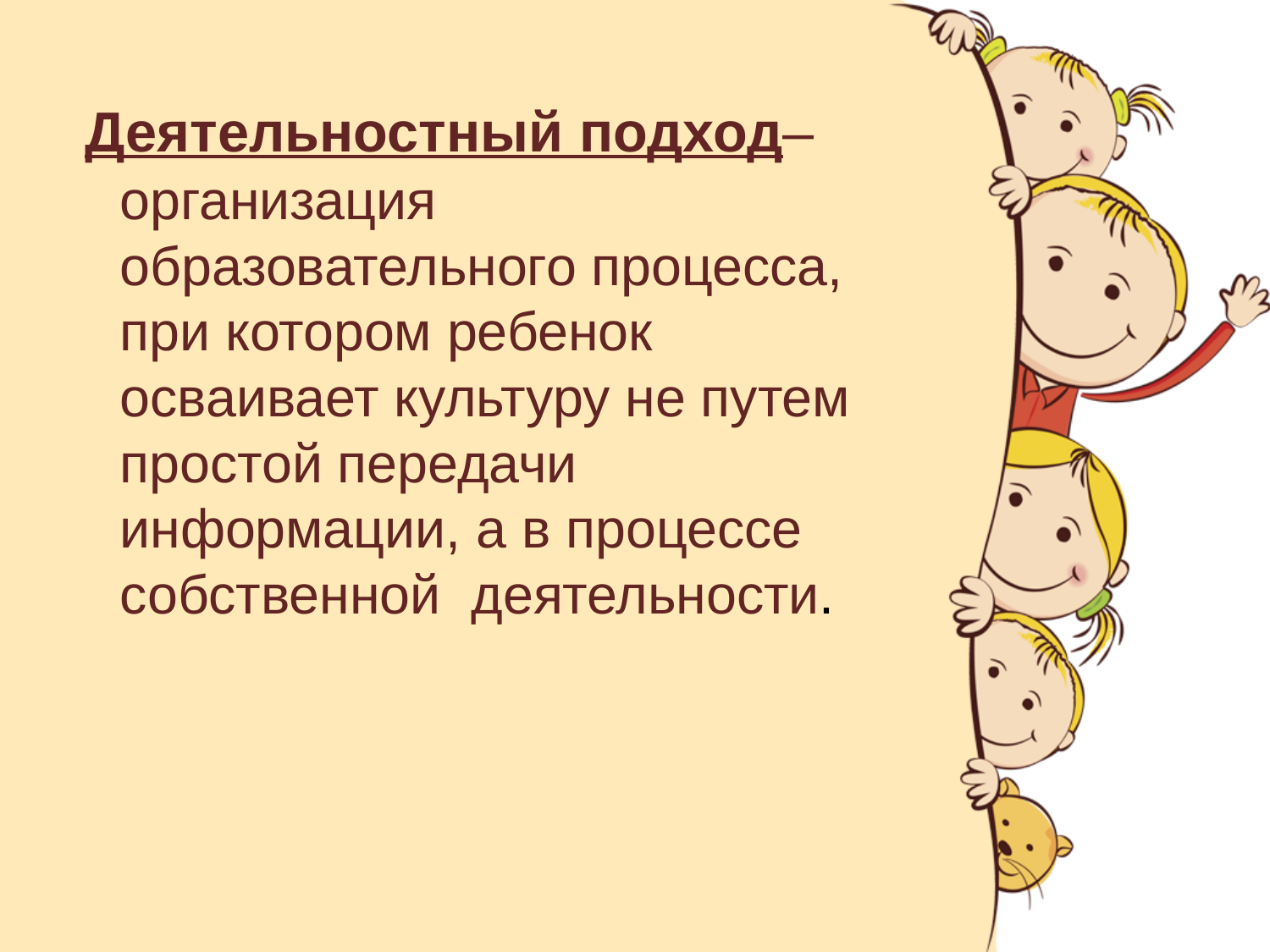

Деятельностный подход–организация образовательного процесса, при котором ребенок осваивает культуру не путем простой передачи информации, а в процессе собственной  деятельности.